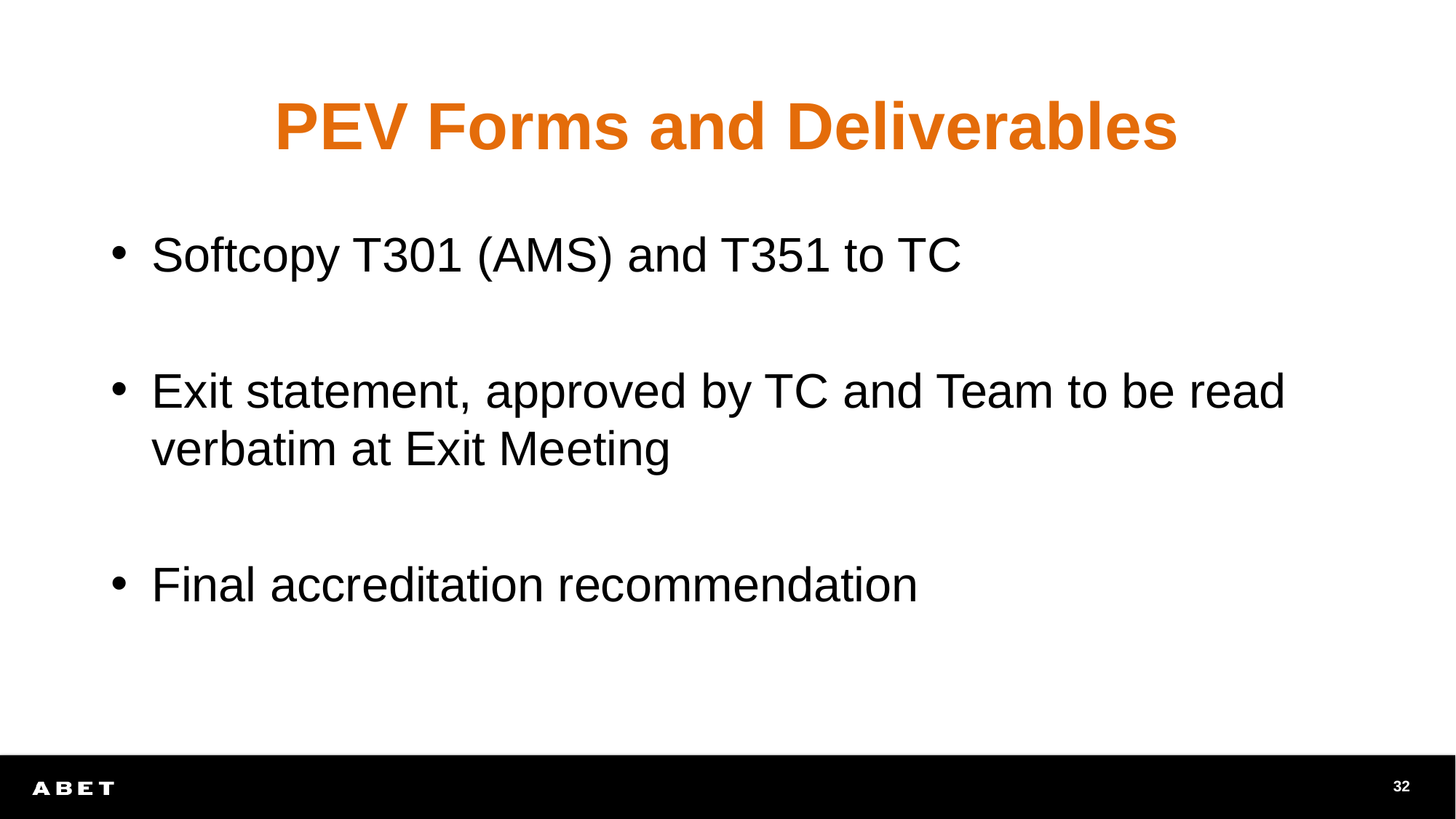

# PEV Forms and Deliverables
Softcopy T301 (AMS) and T351 to TC

Exit statement, approved by TC and Team to be read verbatim at Exit Meeting

Final accreditation recommendation